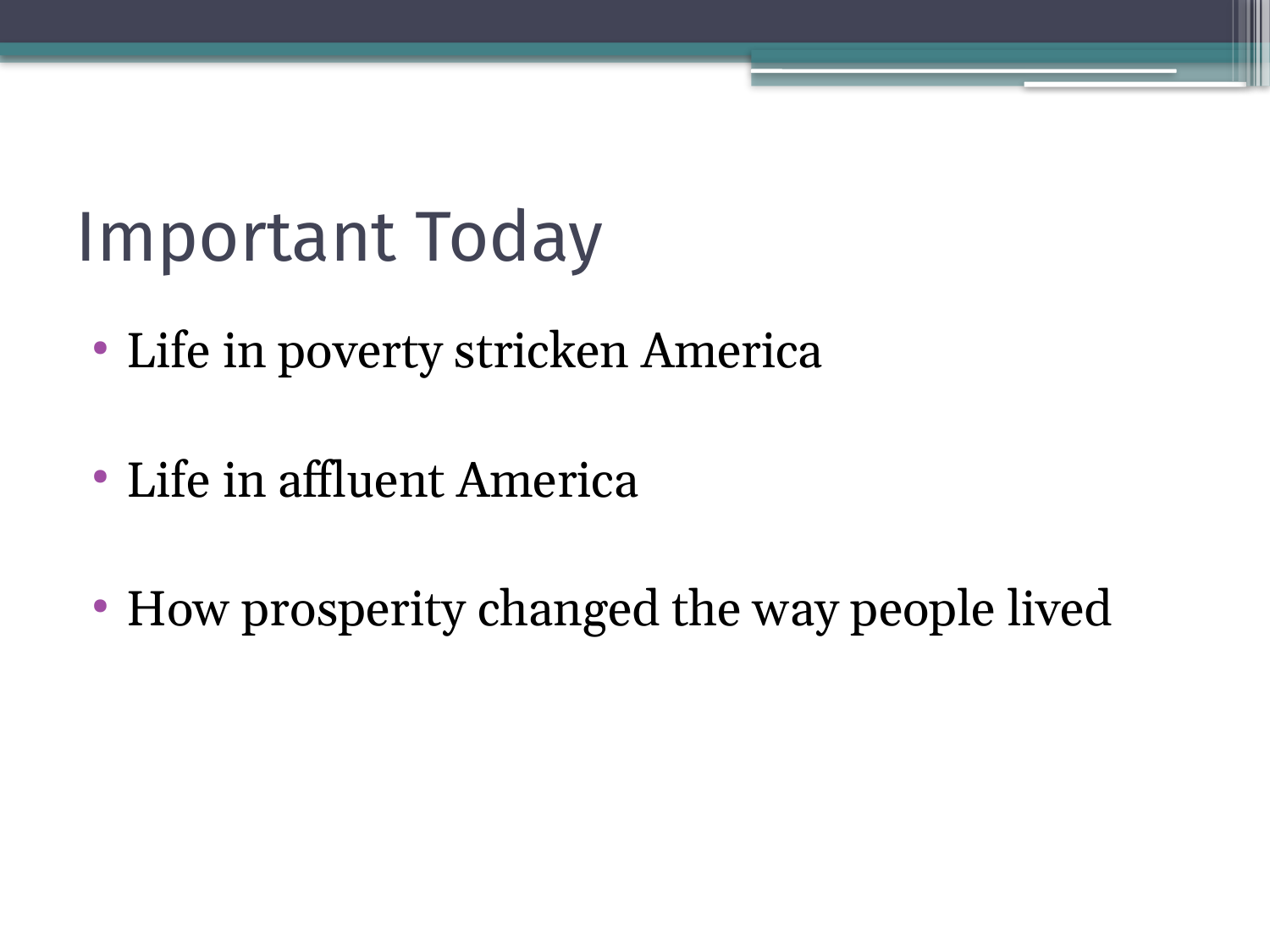

# Important Today
Life in poverty stricken America

Life in affluent America

How prosperity changed the way people lived